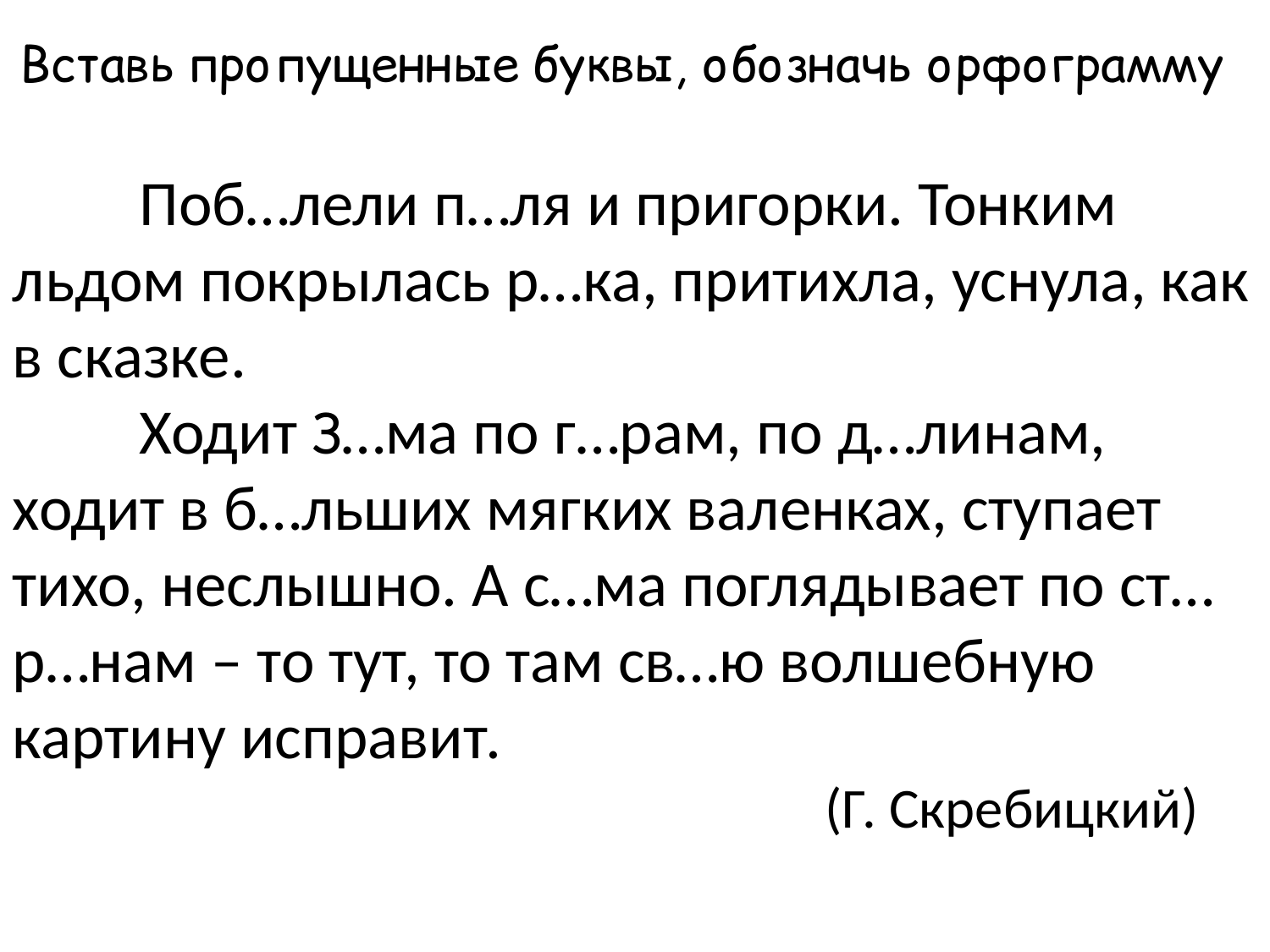

Вставь пропущенные буквы, обозначь орфограмму
	Поб…лели п…ля и пригорки. Тонким льдом покрылась р…ка, притихла, уснула, как в сказке.
	Ходит З…ма по г…рам, по д…линам, ходит в б…льших мягких валенках, ступает тихо, неслышно. А с…ма поглядывает по ст…р…нам – то тут, то там св…ю волшебную картину исправит.
                                                                (Г. Скребицкий)